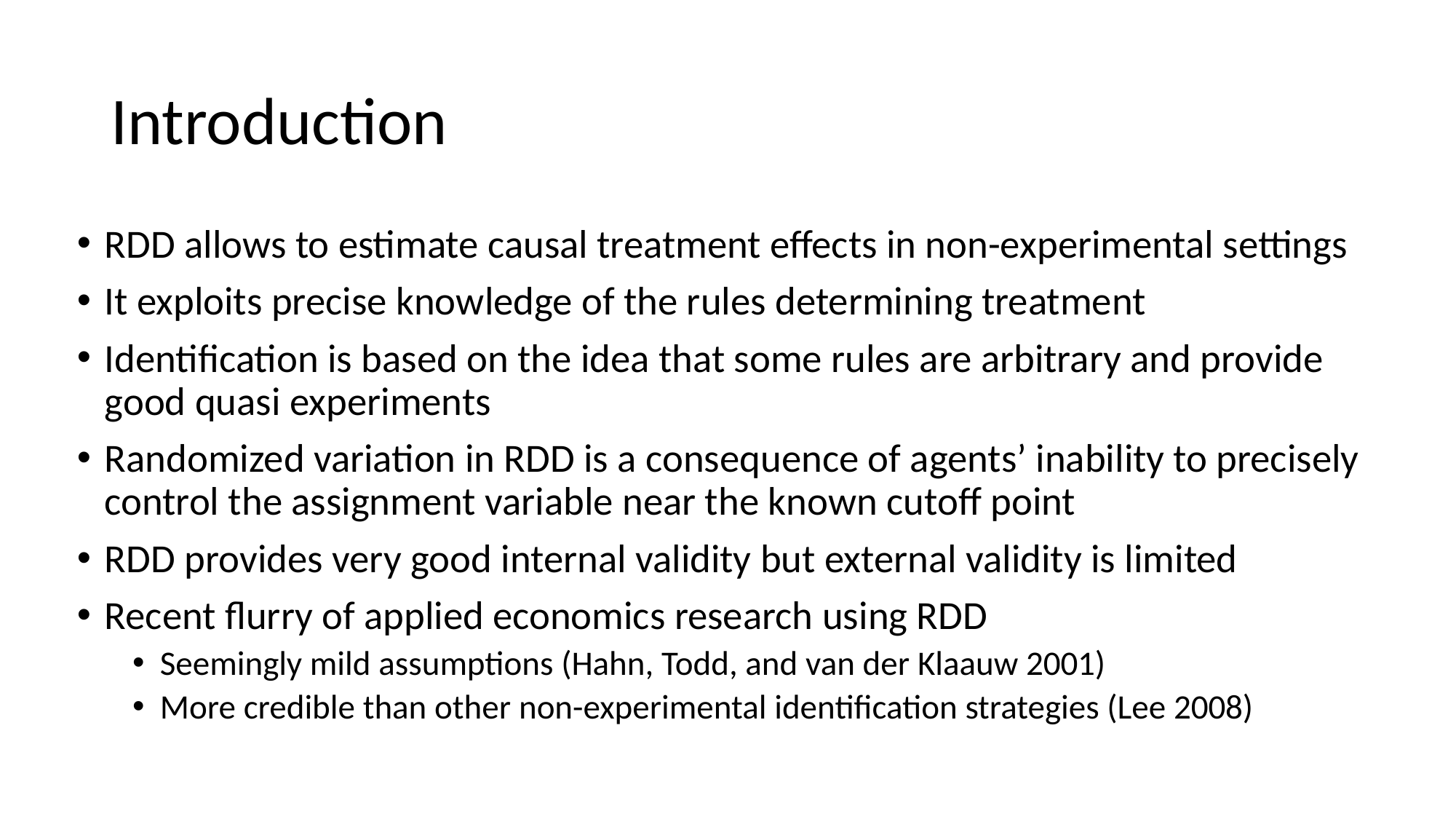

# Introduction
RDD allows to estimate causal treatment effects in non-experimental settings
It exploits precise knowledge of the rules determining treatment
Identification is based on the idea that some rules are arbitrary and provide good quasi experiments
Randomized variation in RDD is a consequence of agents’ inability to precisely control the assignment variable near the known cutoff point
RDD provides very good internal validity but external validity is limited
Recent flurry of applied economics research using RDD
Seemingly mild assumptions (Hahn, Todd, and van der Klaauw 2001)
More credible than other non-experimental identification strategies (Lee 2008)